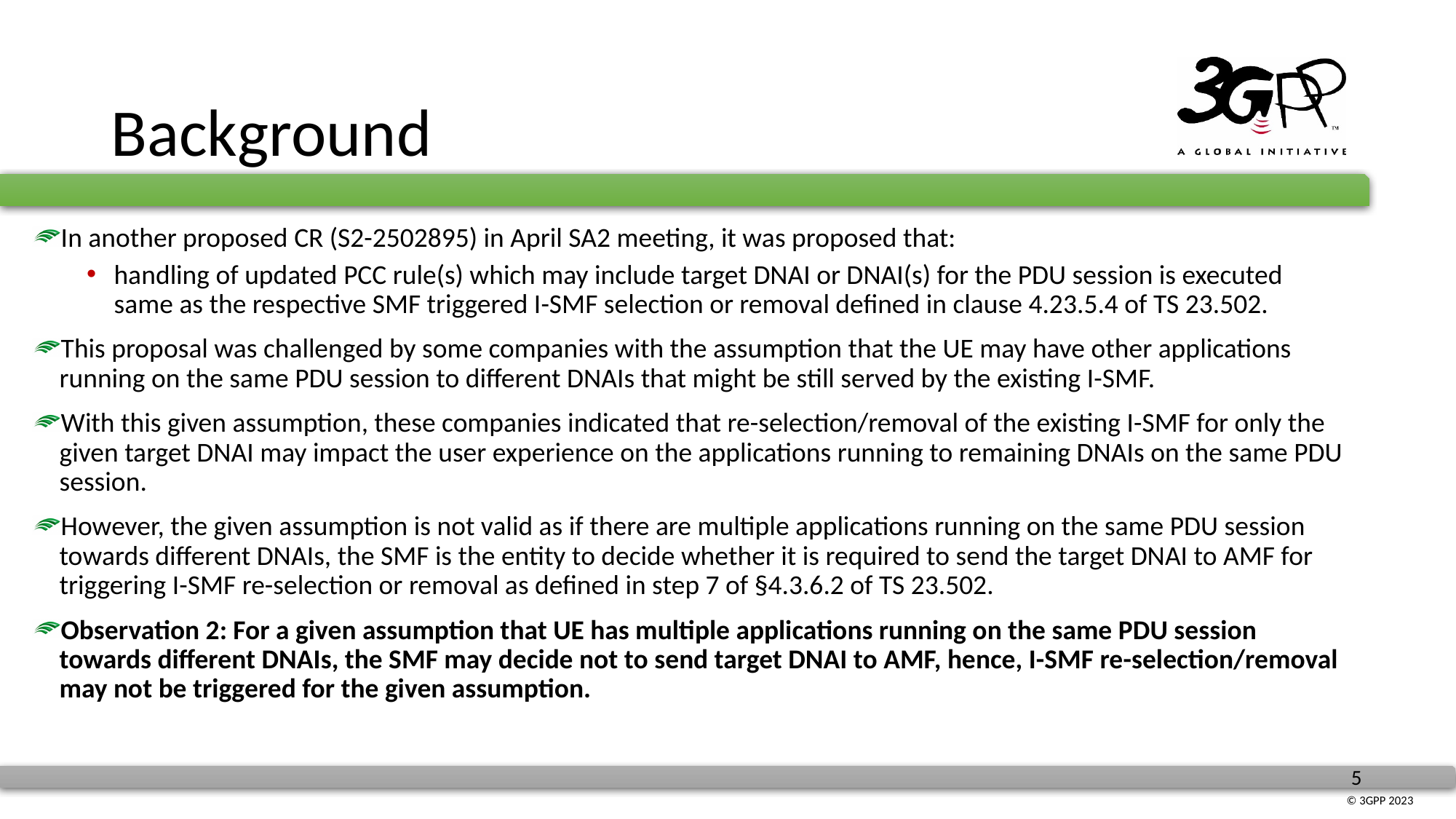

# Background
In another proposed CR (S2-2502895) in April SA2 meeting, it was proposed that:
handling of updated PCC rule(s) which may include target DNAI or DNAI(s) for the PDU session is executed same as the respective SMF triggered I-SMF selection or removal defined in clause 4.23.5.4 of TS 23.502.
This proposal was challenged by some companies with the assumption that the UE may have other applications running on the same PDU session to different DNAIs that might be still served by the existing I-SMF.
With this given assumption, these companies indicated that re-selection/removal of the existing I-SMF for only the given target DNAI may impact the user experience on the applications running to remaining DNAIs on the same PDU session.
However, the given assumption is not valid as if there are multiple applications running on the same PDU session towards different DNAIs, the SMF is the entity to decide whether it is required to send the target DNAI to AMF for triggering I-SMF re-selection or removal as defined in step 7 of §4.3.6.2 of TS 23.502.
Observation 2: For a given assumption that UE has multiple applications running on the same PDU session towards different DNAIs, the SMF may decide not to send target DNAI to AMF, hence, I-SMF re-selection/removal may not be triggered for the given assumption.